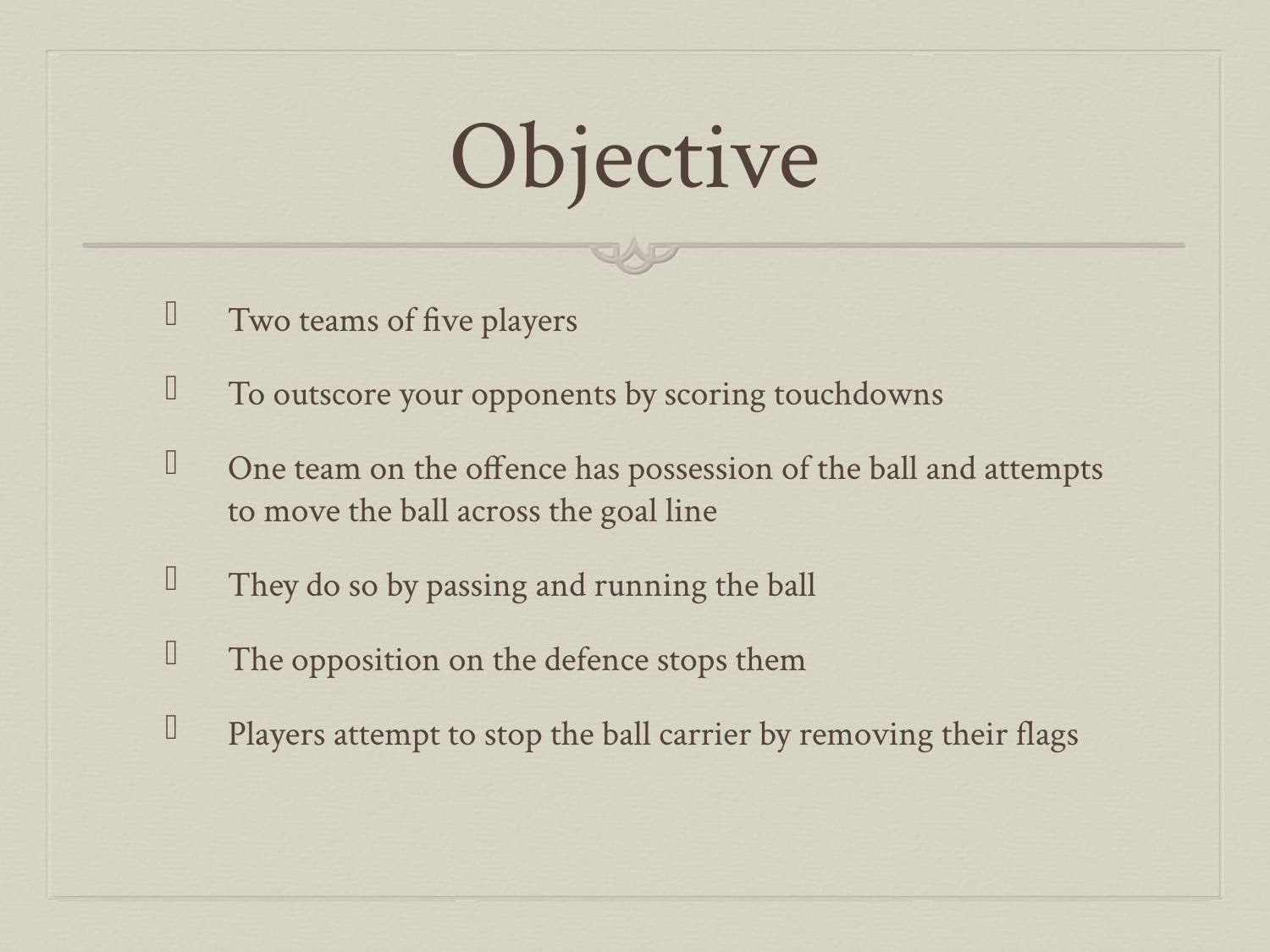

# Objective
Two teams of five players
To outscore your opponents by scoring touchdowns
One team on the offence has possession of the ball and attempts to move the ball across the goal line
They do so by passing and running the ball
The opposition on the defence stops them
Players attempt to stop the ball carrier by removing their flags